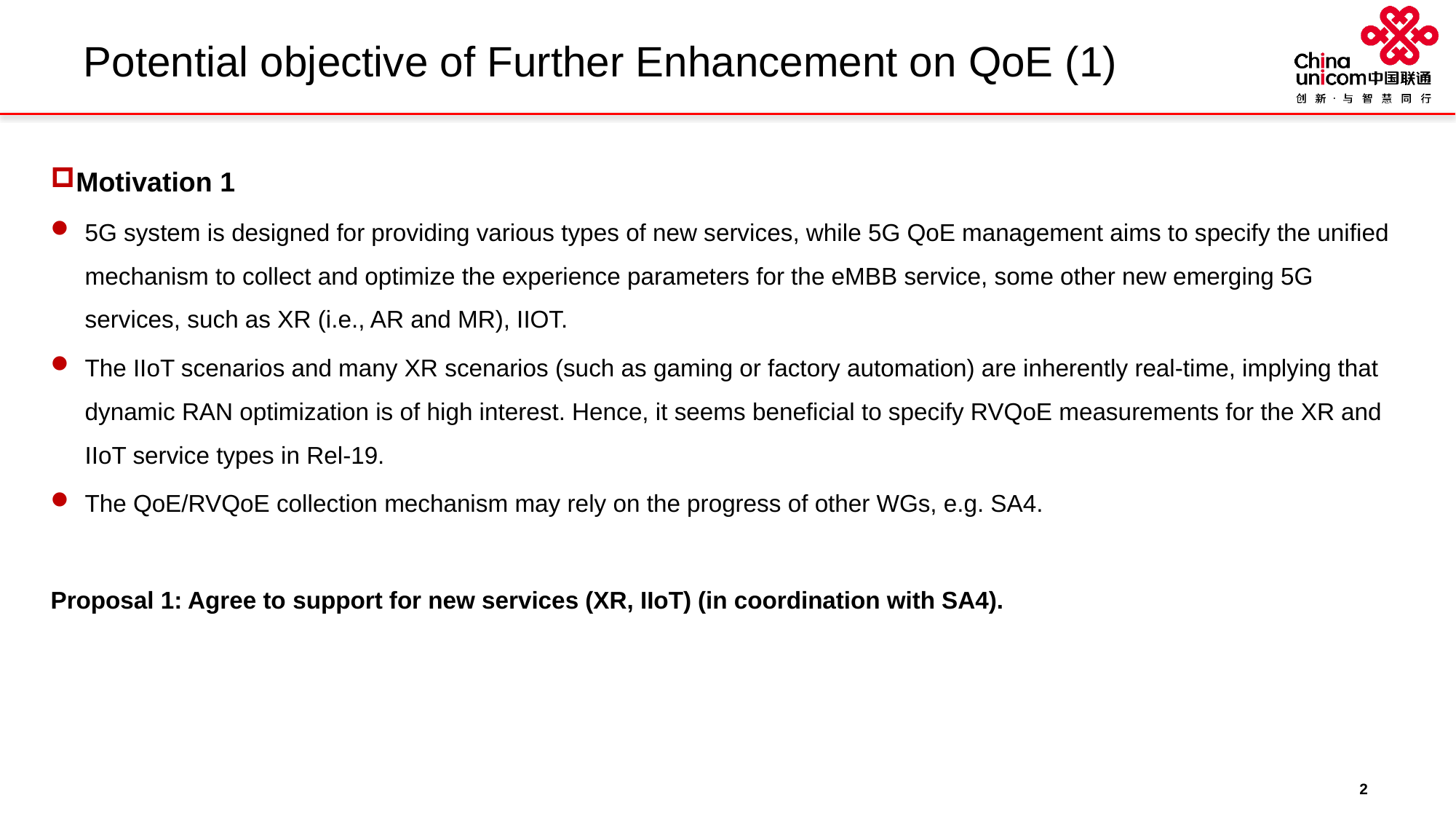

# Potential objective of Further Enhancement on QoE (1)
Motivation 1
5G system is designed for providing various types of new services, while 5G QoE management aims to specify the unified mechanism to collect and optimize the experience parameters for the eMBB service, some other new emerging 5G services, such as XR (i.e., AR and MR), IIOT.
The IIoT scenarios and many XR scenarios (such as gaming or factory automation) are inherently real-time, implying that dynamic RAN optimization is of high interest. Hence, it seems beneficial to specify RVQoE measurements for the XR and IIoT service types in Rel-19.
The QoE/RVQoE collection mechanism may rely on the progress of other WGs, e.g. SA4.

Proposal 1: Agree to support for new services (XR, IIoT) (in coordination with SA4).